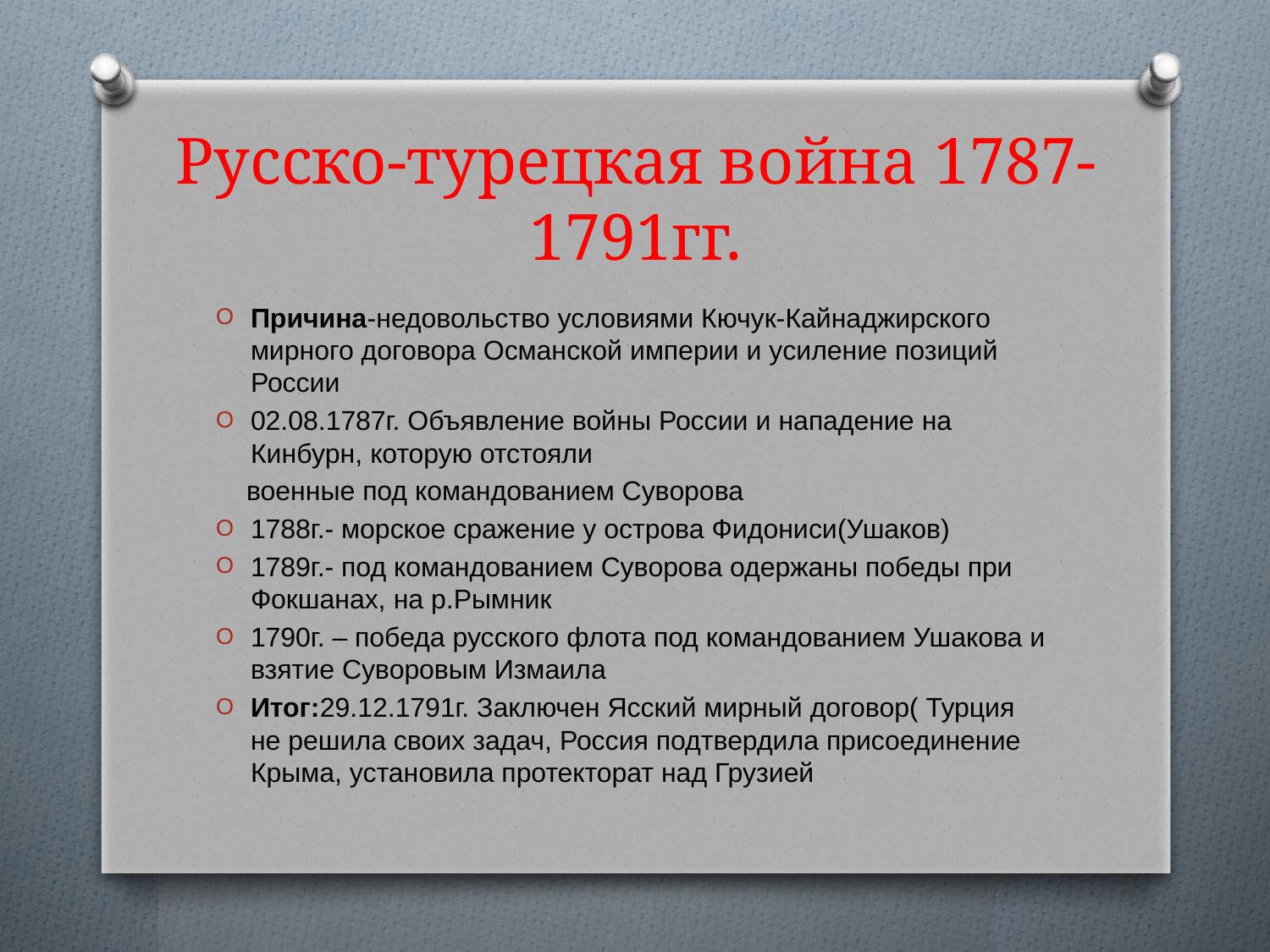

# Русско-турецкая война 1787-1791гг.
Причина-недовольство условиями Кючук-Кайнаджирского мирного договора Османской империи и усиление позиций России
02.08.1787г. Объявление войны России и нападение на Кинбурн, которую отстояли
    военные под командованием Суворова
1788г.- морское сражение у острова Фидониси(Ушаков)
1789г.- под командованием Суворова одержаны победы при Фокшанах, на р.Рымник
1790г. – победа русского флота под командованием Ушакова и взятие Суворовым Измаила
Итог:29.12.1791г. Заключен Ясский мирный договор( Турция не решила своих задач, Россия подтвердила присоединение Крыма, установила протекторат над Грузией